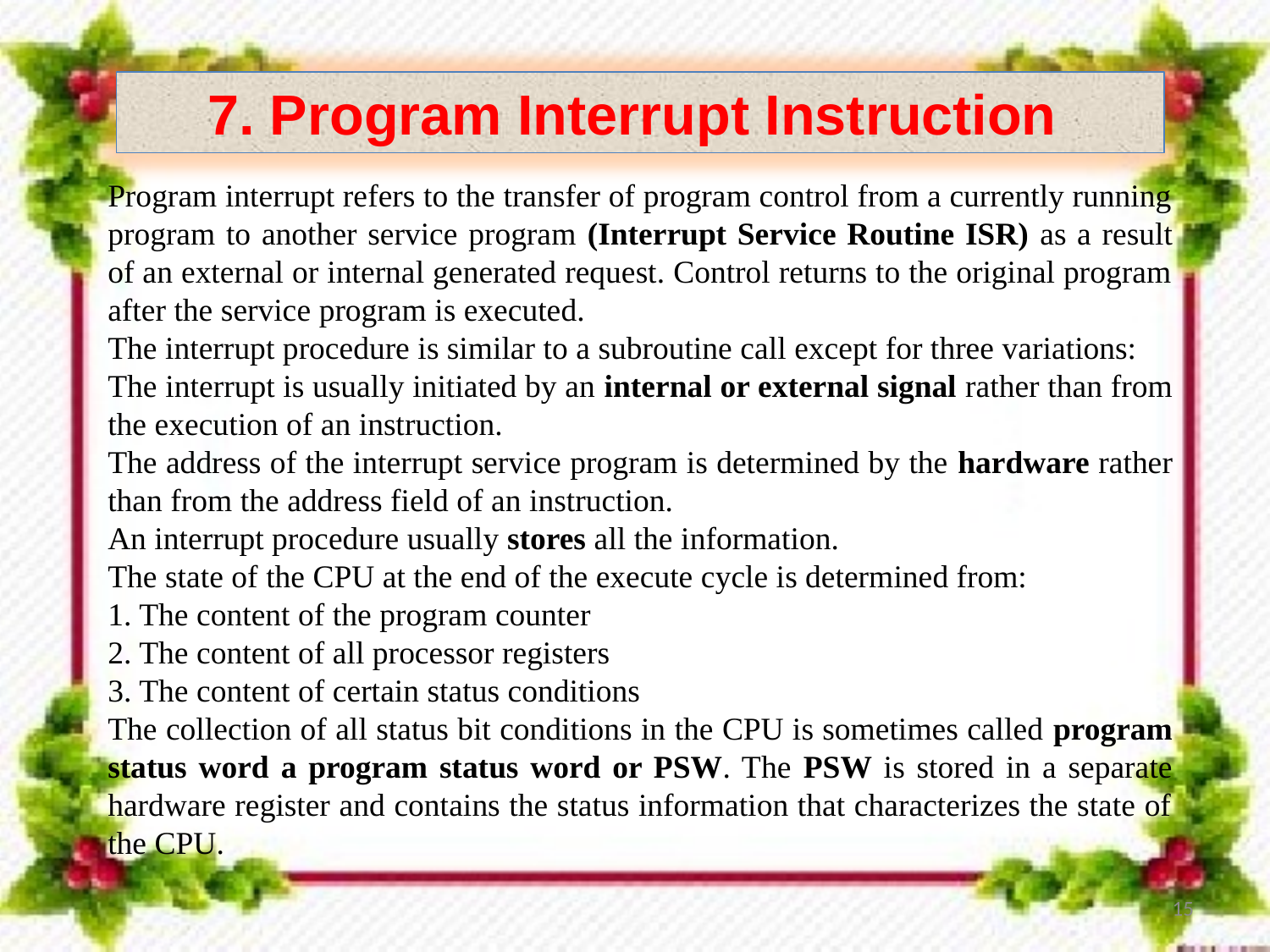

7. Program Interrupt Instruction
Program interrupt refers to the transfer of program control from a currently running program to another service program (Interrupt Service Routine ISR) as a result of an external or internal generated request. Control returns to the original program after the service program is executed.
The interrupt procedure is similar to a subroutine call except for three variations:
The interrupt is usually initiated by an internal or external signal rather than from the execution of an instruction.
The address of the interrupt service program is determined by the hardware rather than from the address field of an instruction.
An interrupt procedure usually stores all the information.
The state of the CPU at the end of the execute cycle is determined from:
1. The content of the program counter
2. The content of all processor registers
3. The content of certain status conditions
The collection of all status bit conditions in the CPU is sometimes called program status word a program status word or PSW. The PSW is stored in a separate hardware register and contains the status information that characterizes the state of the CPU.
15